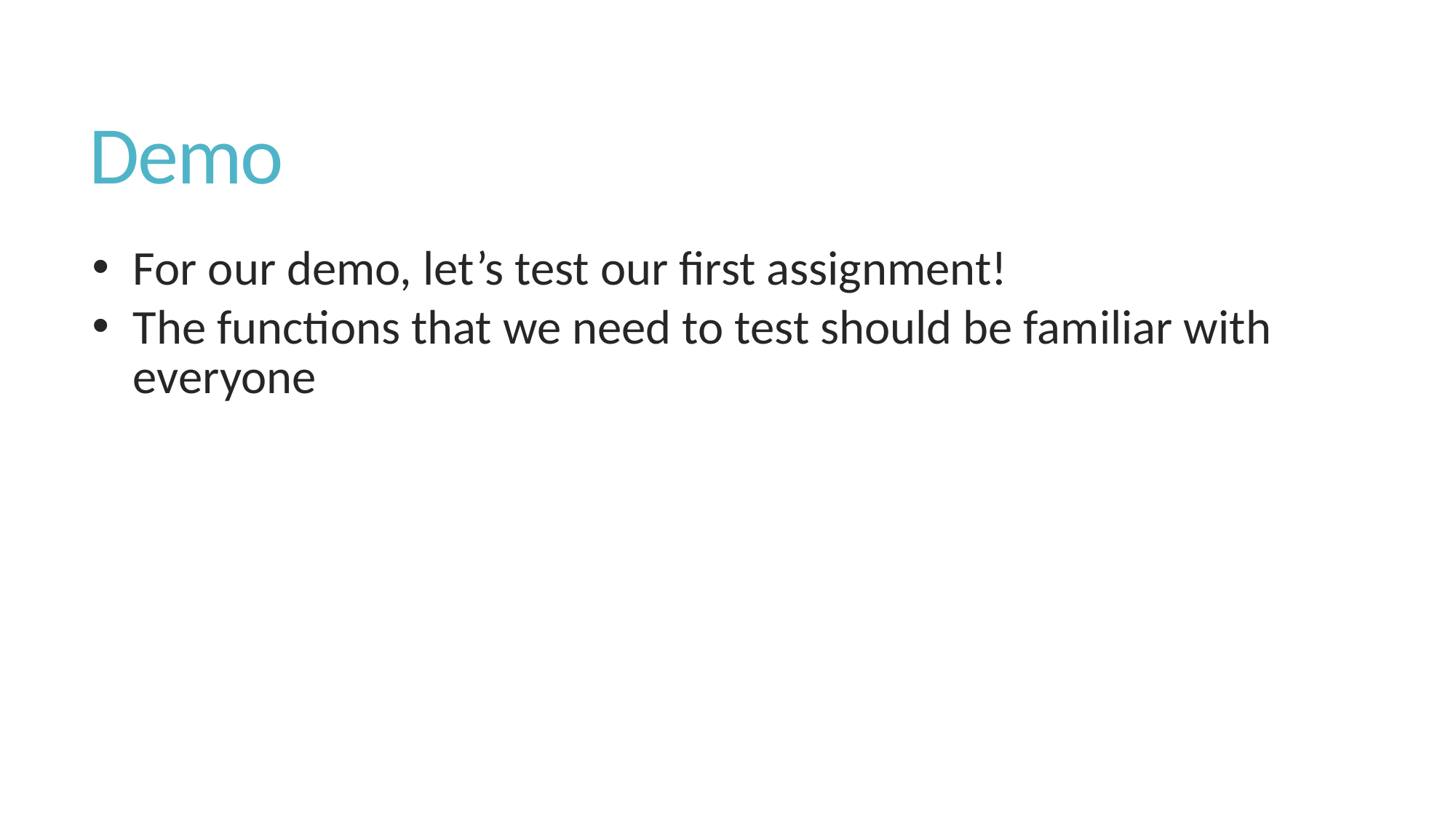

# Demo
For our demo, let’s test our first assignment!
The functions that we need to test should be familiar with everyone